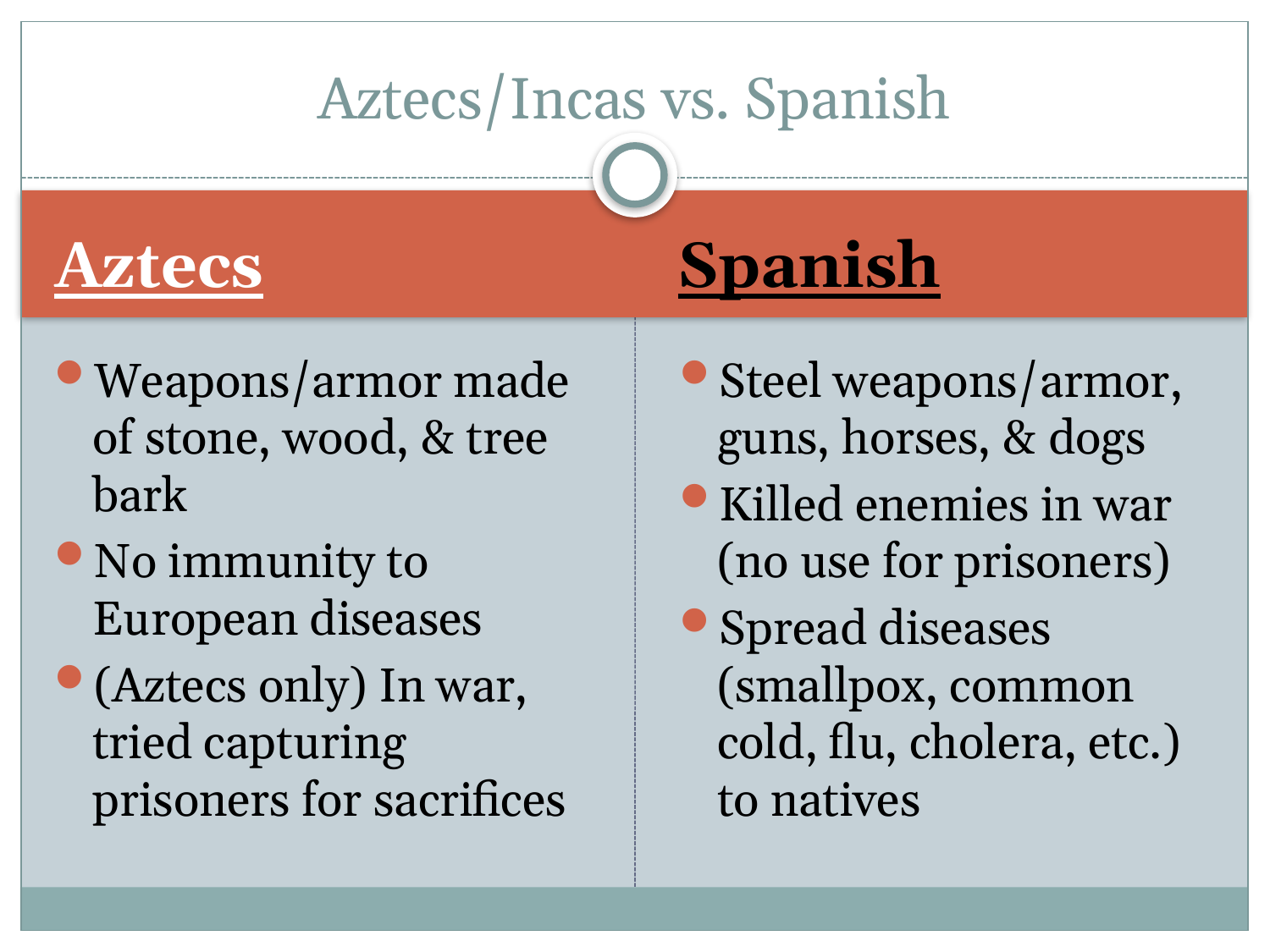

# Aztecs/Incas vs. Spanish
Aztecs
Spanish
Weapons/armor made of stone, wood, & tree bark
No immunity to European diseases
(Aztecs only) In war, tried capturing prisoners for sacrifices

Steel weapons/armor, guns, horses, & dogs
Killed enemies in war (no use for prisoners)
Spread diseases (smallpox, common cold, flu, cholera, etc.) to natives